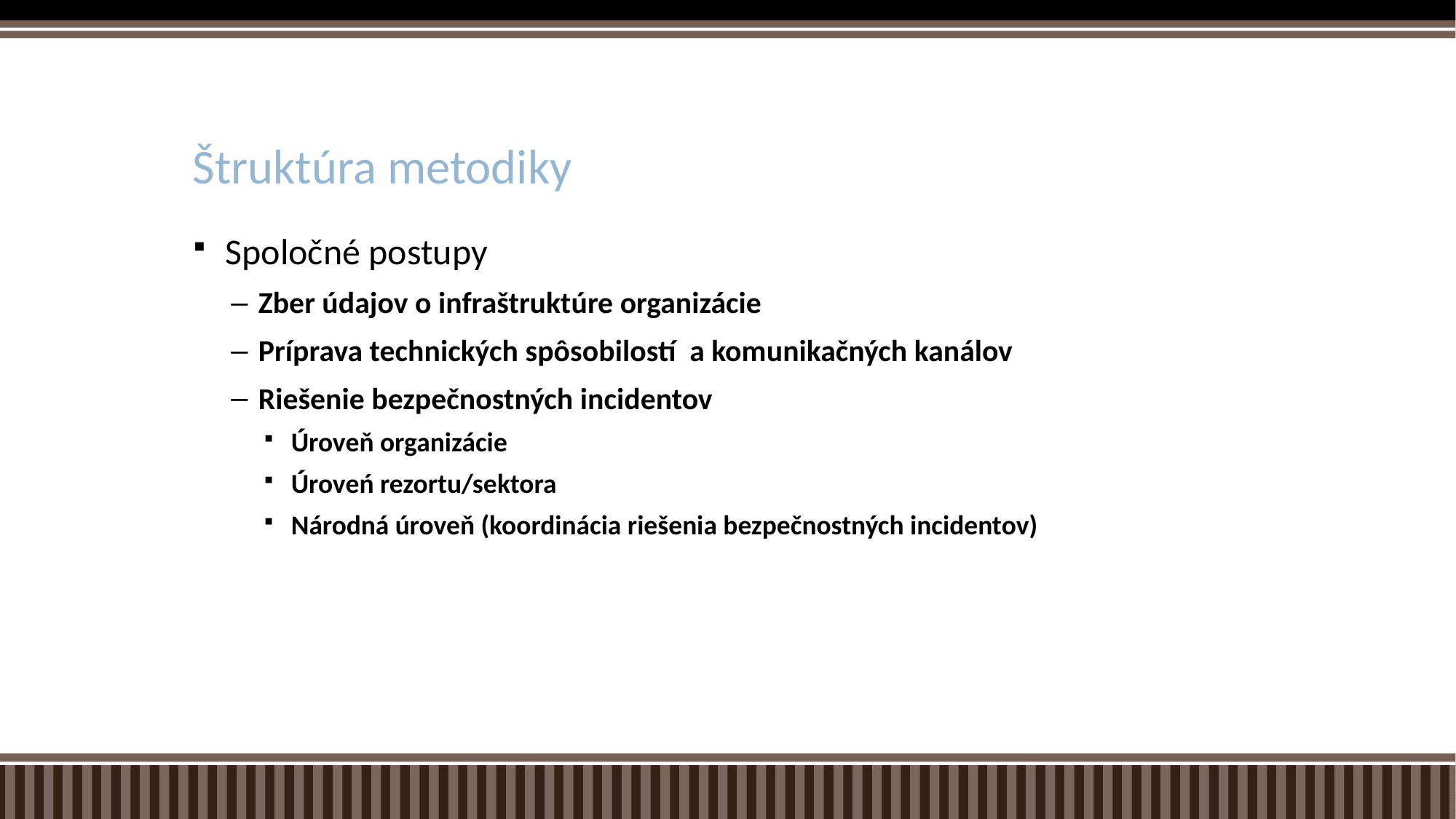

# Štruktúra metodiky
Spoločné postupy
Zber údajov o infraštruktúre organizácie
Príprava technických spôsobilostí  a komunikačných kanálov
Riešenie bezpečnostných incidentov
Úroveň organizácie
Úroveń rezortu/sektora
Národná úroveň (koordinácia riešenia bezpečnostných incidentov)